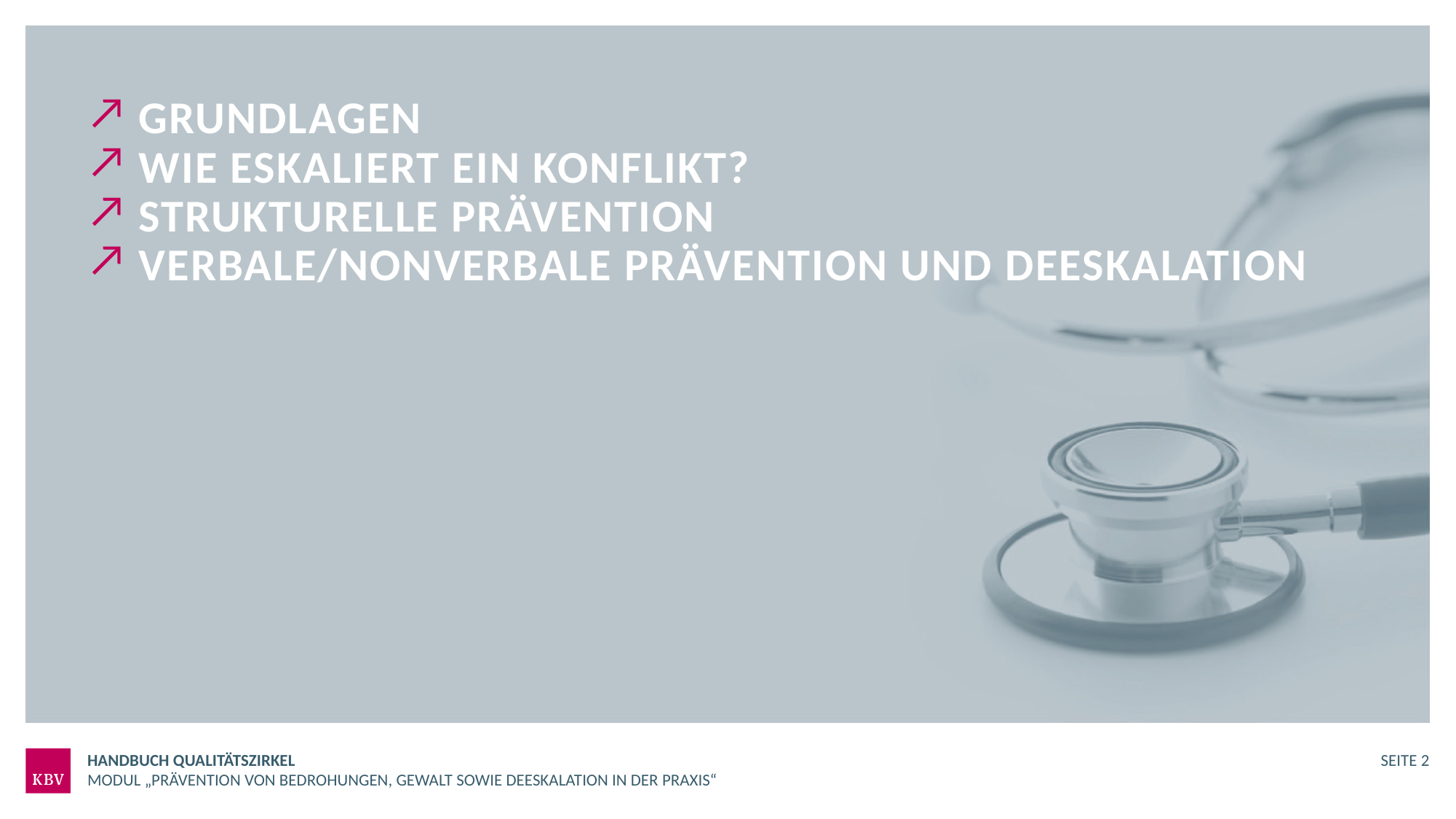

Grundlagen
Wie eskaliert ein Konflikt?
Strukturelle Prävention
Verbale/nonverbale Prävention und Deeskalation
Handbuch Qualitätszirkel
Seite 2
Modul „Prävention von Bedrohungen, Gewalt sowie Deeskalation in der Praxis“